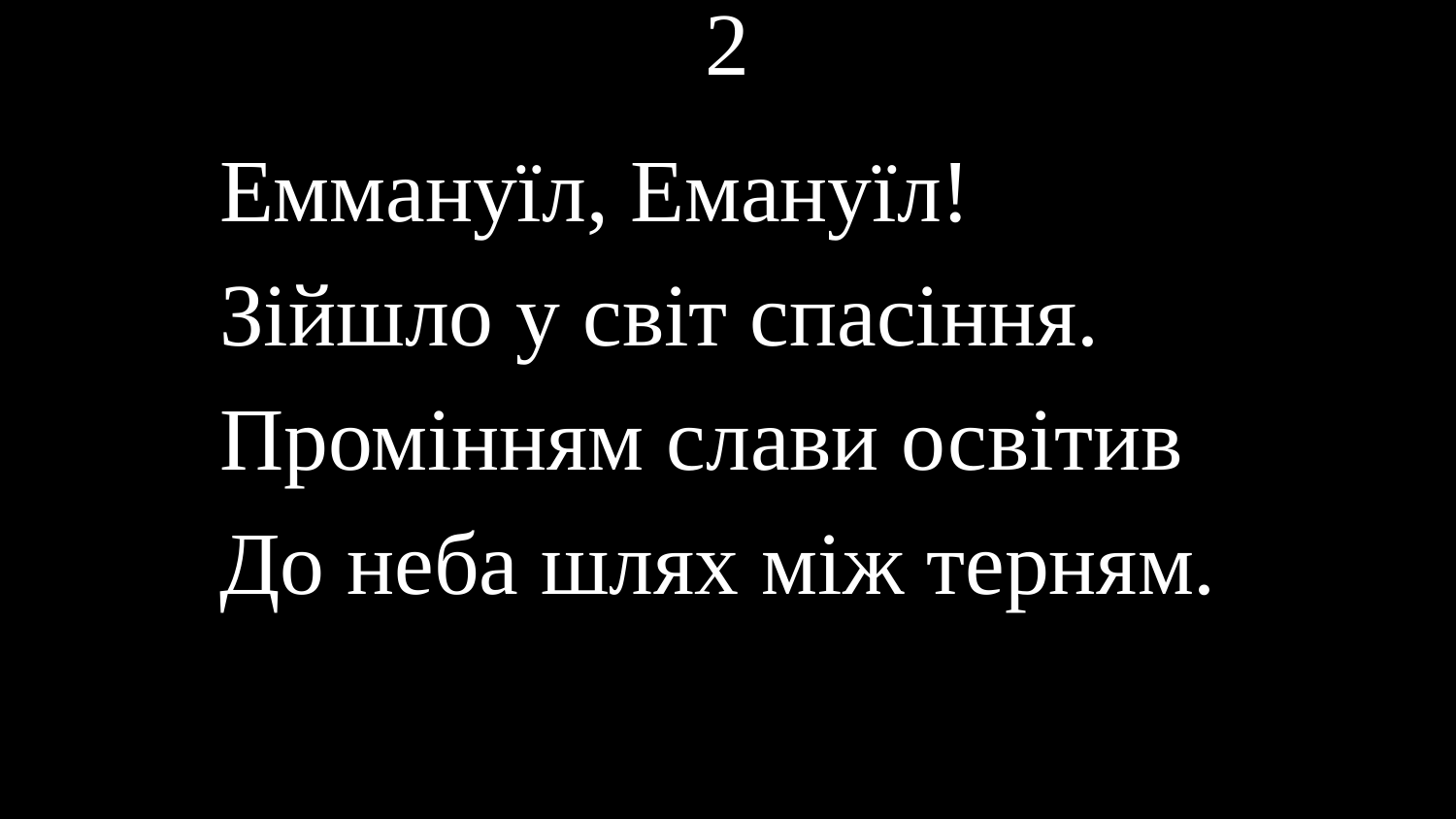

# 2
Еммануїл, Емануїл!
Зійшло у світ спасіння.
Промінням слави освітив
До неба шлях між терням.